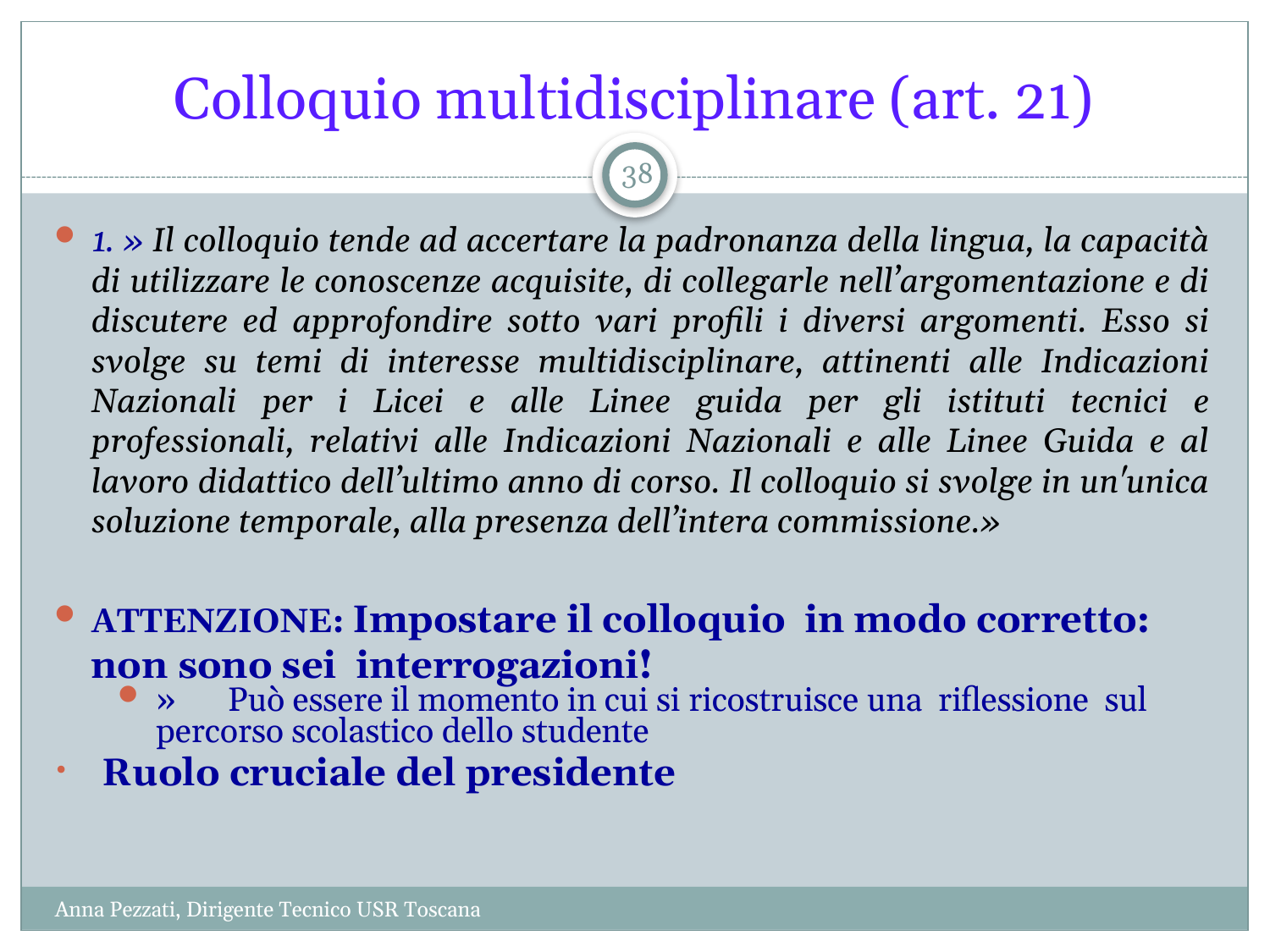

# Colloquio multidisciplinare (art. 21)
38
1. » Il colloquio tende ad accertare la padronanza della lingua, la capacità di utilizzare le conoscenze acquisite, di collegarle nell’argomentazione e di discutere ed approfondire sotto vari profili i diversi argomenti. Esso si svolge su temi di interesse multidisciplinare, attinenti alle Indicazioni Nazionali per i Licei e alle Linee guida per gli istituti tecnici e professionali, relativi alle Indicazioni Nazionali e alle Linee Guida e al lavoro didattico dell’ultimo anno di corso. Il colloquio si svolge in un'unica soluzione temporale, alla presenza dell’intera commissione.»

ATTENZIONE: Impostare il colloquio  in modo corretto: non sono sei  interrogazioni!
»	Può essere il momento in cui si ricostruisce una  riflessione  sul percorso scolastico dello studente
Ruolo cruciale del presidente

Anna Pezzati, Dirigente Tecnico USR Toscana